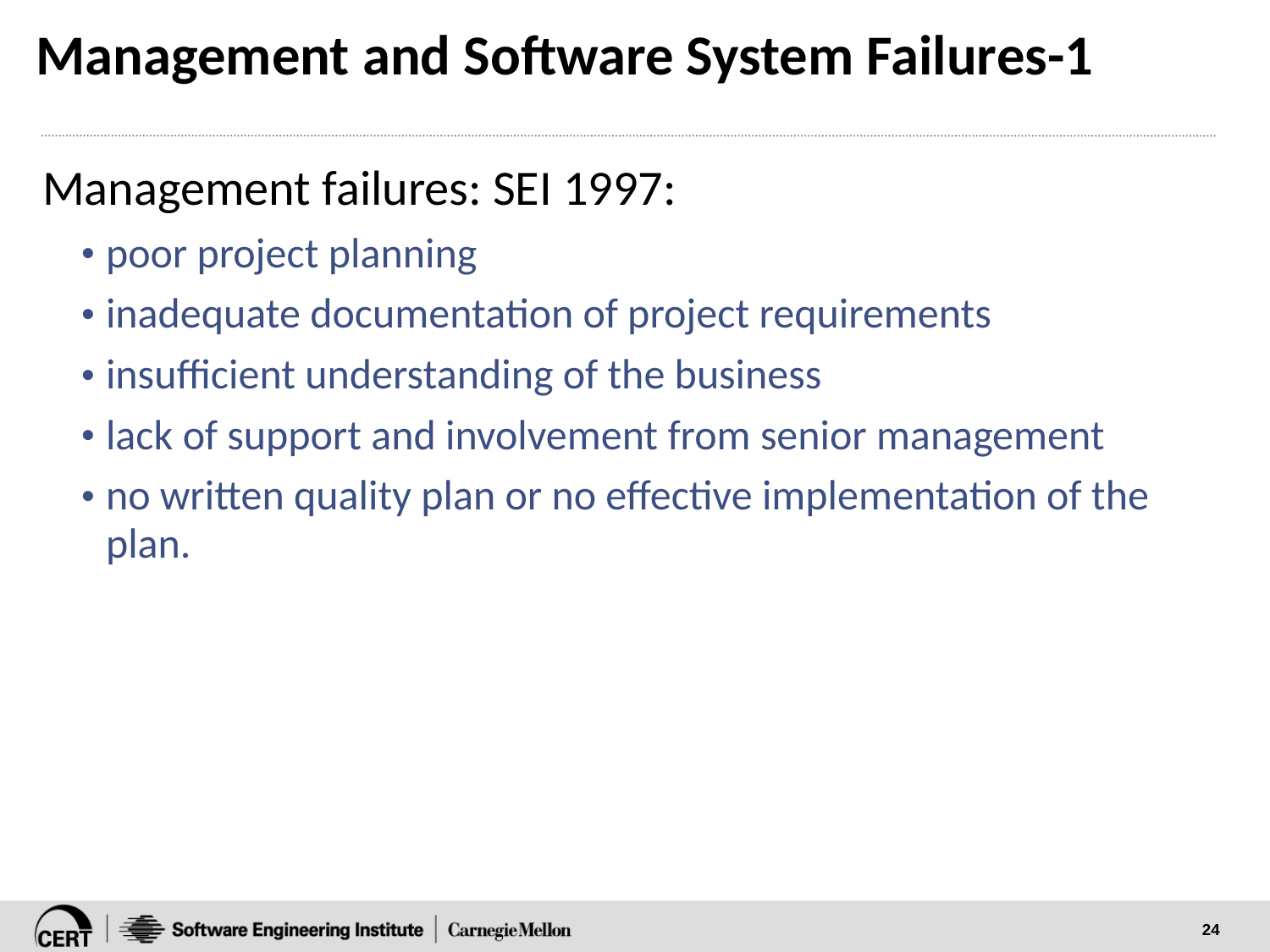

# Management and Software System Failures-1
Management failures: SEI 1997:
poor project planning
inadequate documentation of project requirements
insufficient understanding of the business
lack of support and involvement from senior management
no written quality plan or no effective implementation of the plan.